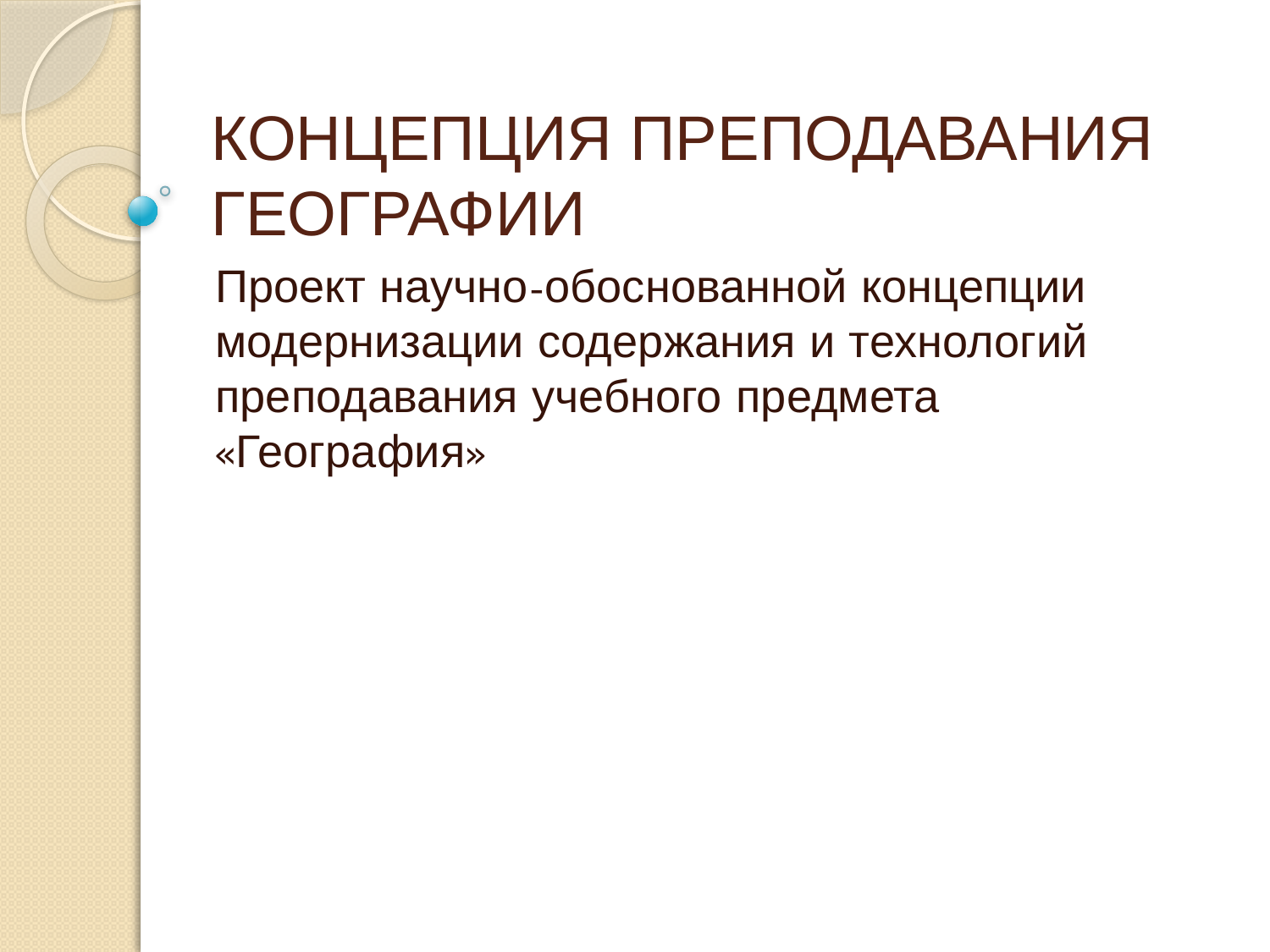

# КОНЦЕПЦИЯ ПРЕПОДАВАНИЯ ГЕОГРАФИИ
Проект научно-обоснованной концепции модернизации содержания и технологий преподавания учебного предмета «География»